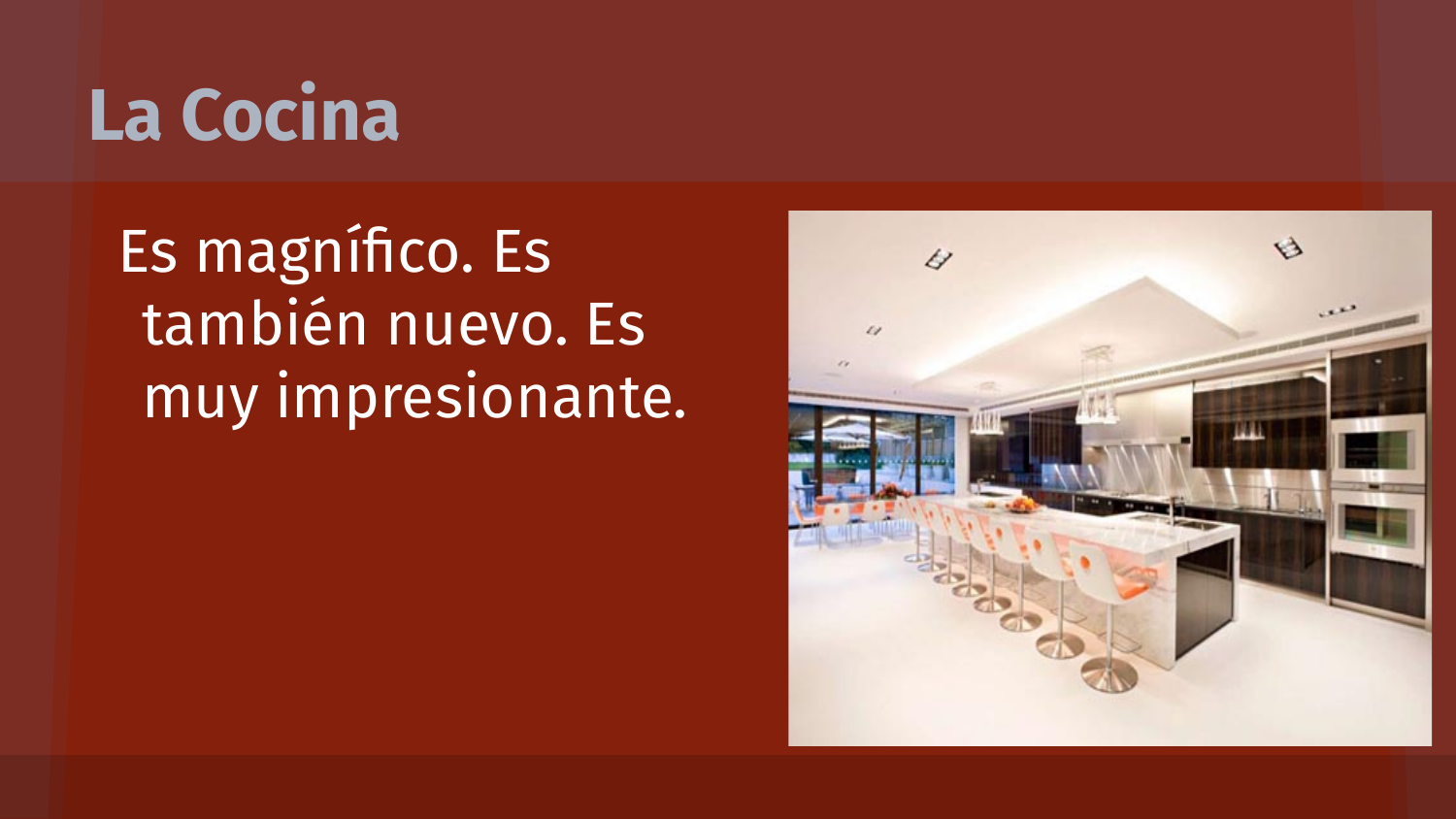

# La Cocina
Es magnífico. Es también nuevo. Es muy impresionante.